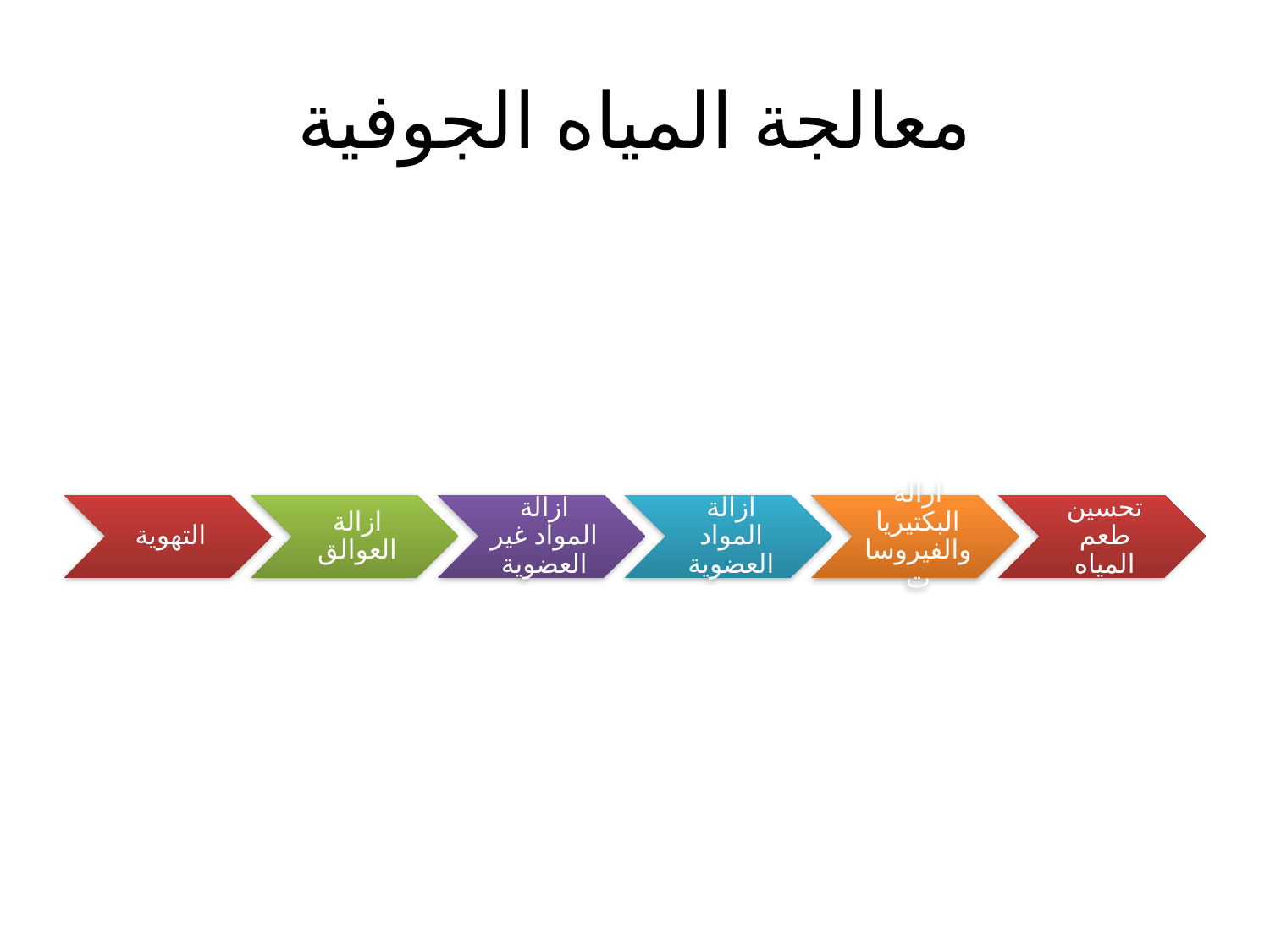

# معالجة المياه الجوفية
التهوية
ازالة العوالق
ازالة المواد غير العضوية
ازالة المواد العضوية
ازالة البكتيريا والفيروسات
تحسين طعم المياه